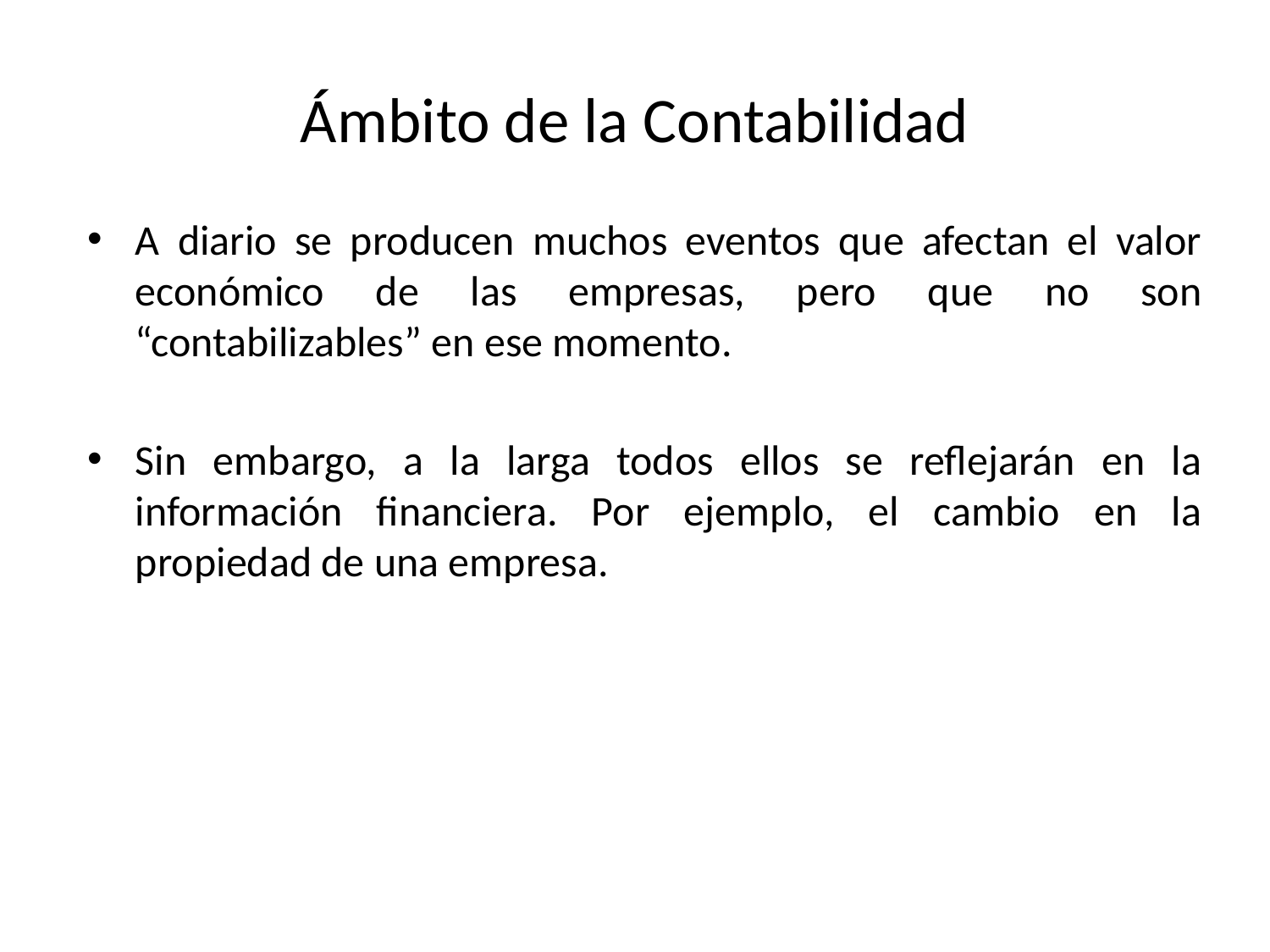

# Ámbito de la Contabilidad
A diario se producen muchos eventos que afectan el valor económico de las empresas, pero que no son “contabilizables” en ese momento.

Sin embargo, a la larga todos ellos se reflejarán en la información financiera. Por ejemplo, el cambio en la propiedad de una empresa.